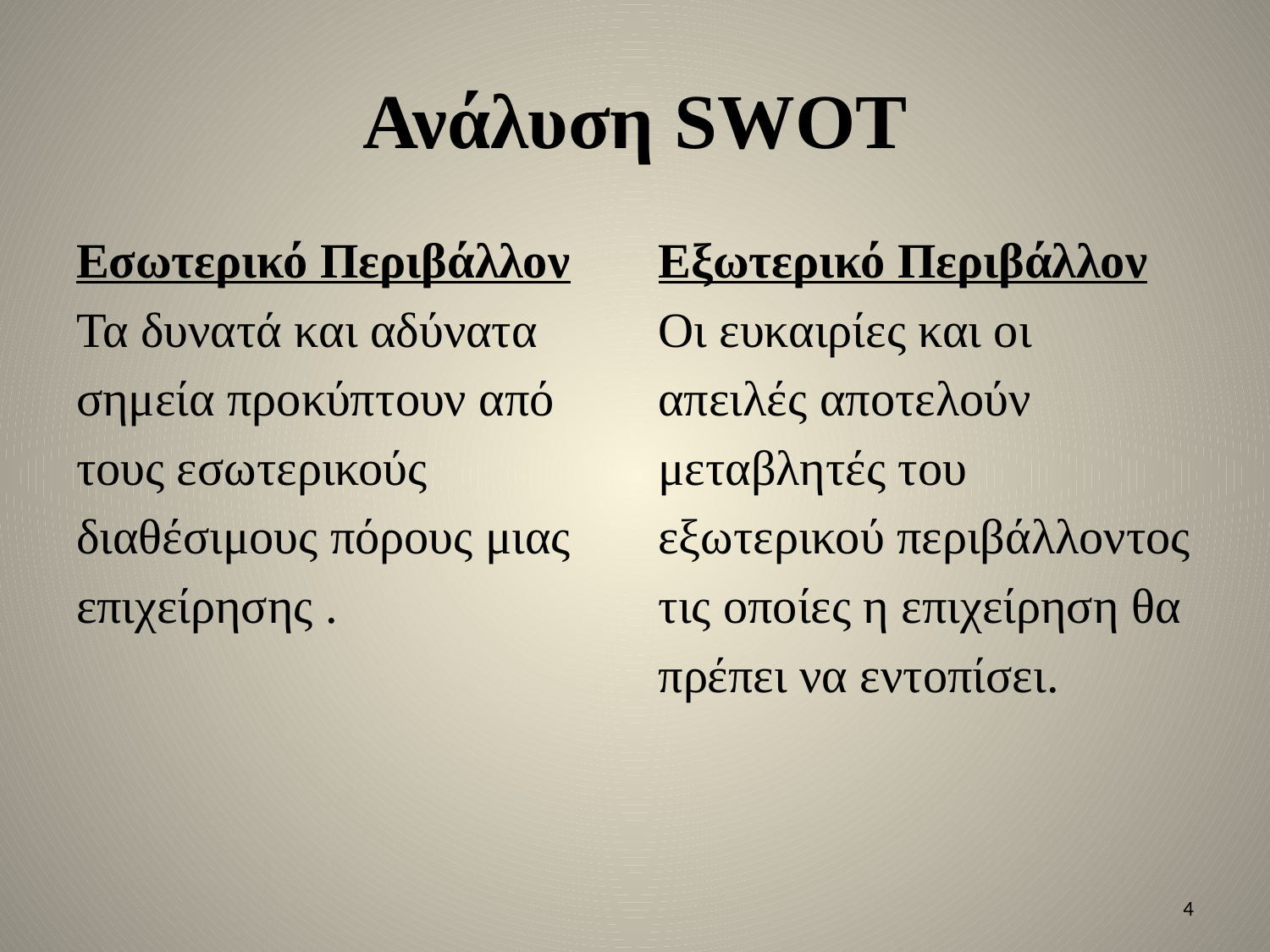

# Ανάλυση SWOT
Εσωτερικό Περιβάλλον
Τα δυνατά και αδύνατα
σημεία προκύπτουν από
τους εσωτερικούς
διαθέσιμους πόρους μιας
επιχείρησης .
Εξωτερικό Περιβάλλον
Οι ευκαιρίες και οι
απειλές αποτελούν
μεταβλητές του
εξωτερικού περιβάλλοντος
τις οποίες η επιχείρηση θα
πρέπει να εντοπίσει.
4